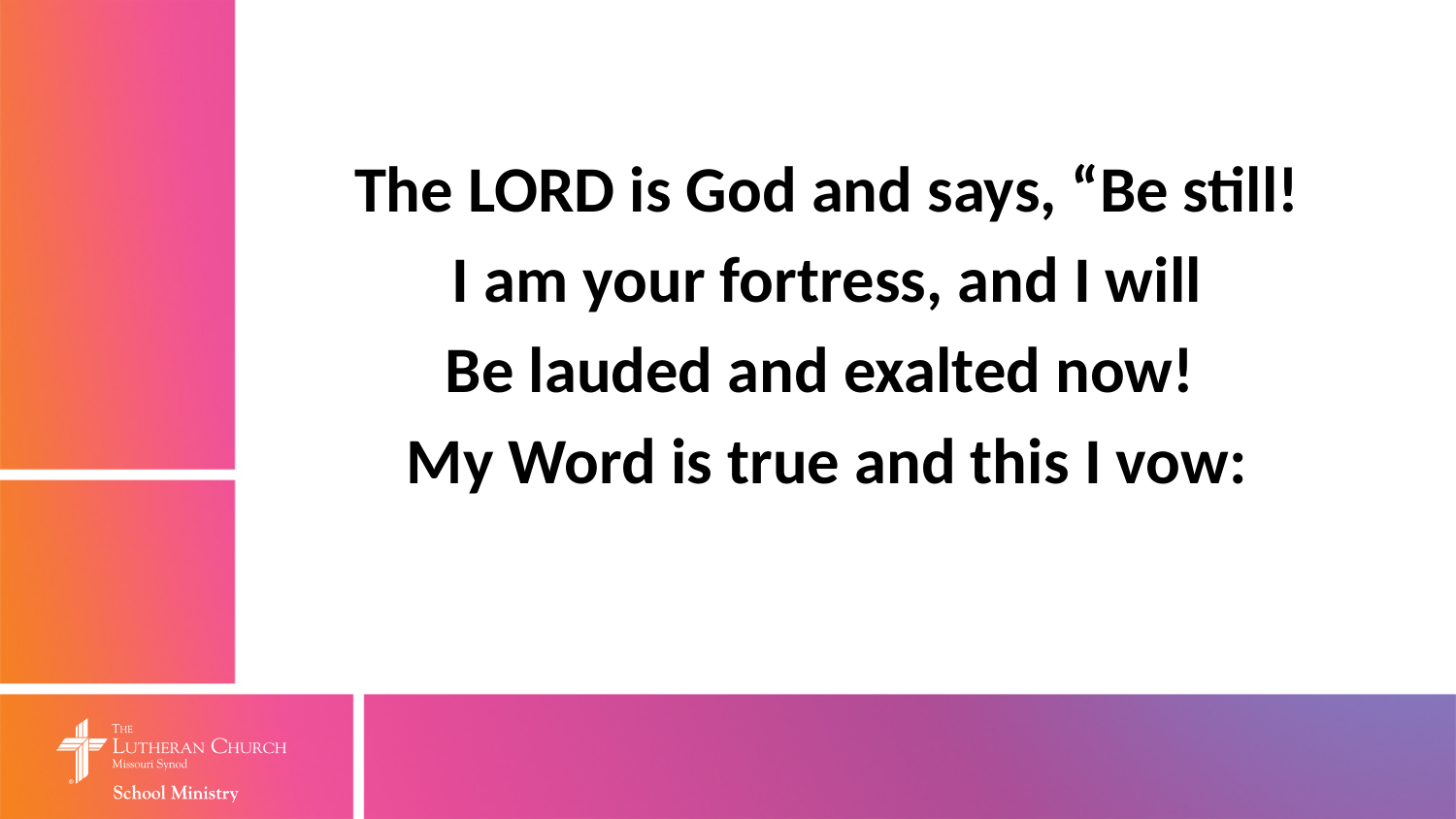

The LORD is God and says, “Be still!
I am your fortress, and I will
Be lauded and exalted now!
My Word is true and this I vow: